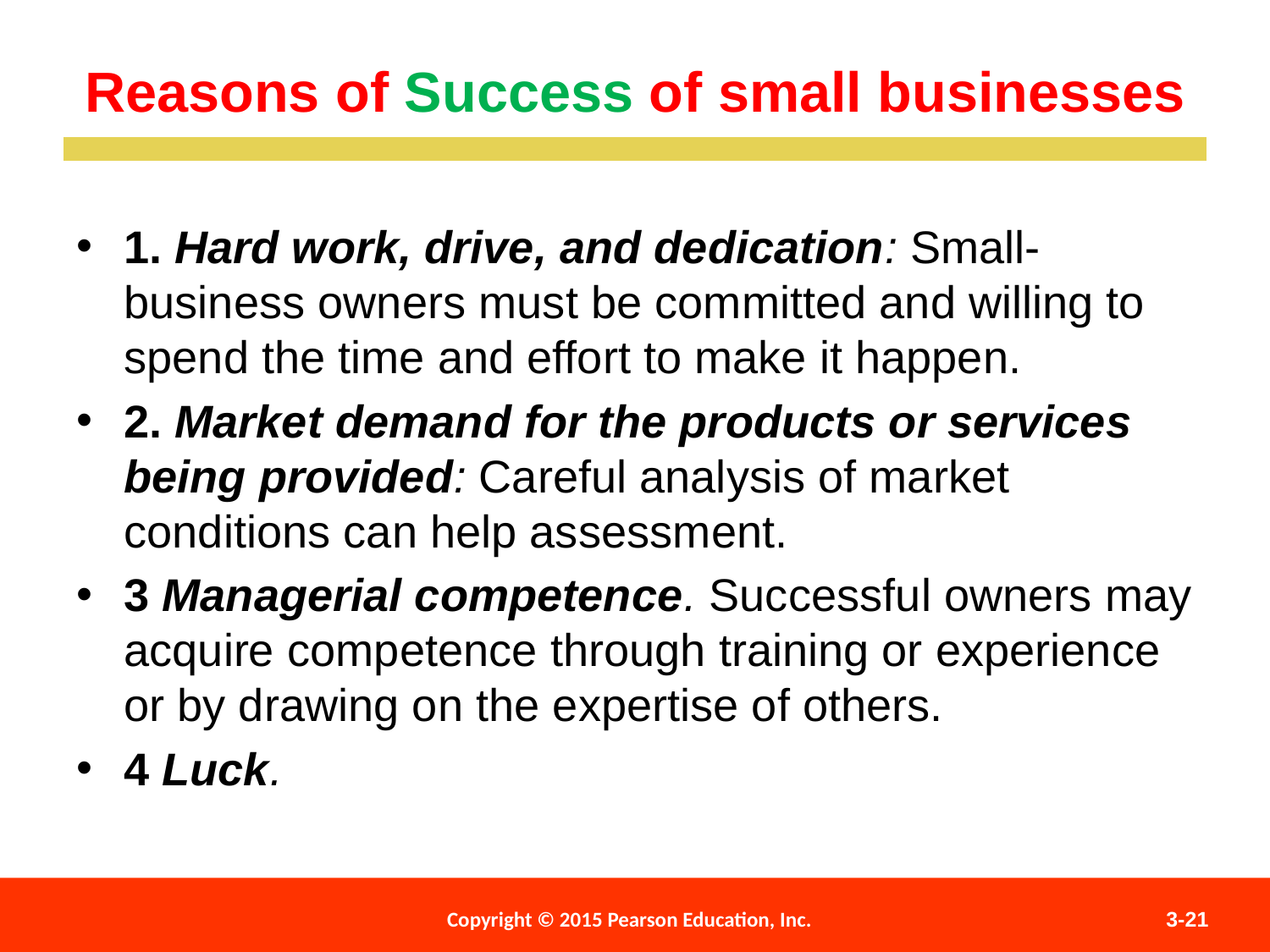

Reasons of Success of small businesses
1. Hard work, drive, and dedication: Small-business owners must be committed and willing to spend the time and effort to make it happen.
2. Market demand for the products or services being provided: Careful analysis of market conditions can help assessment.
3 Managerial competence. Successful owners may acquire competence through training or experience or by drawing on the expertise of others.
4 Luck.